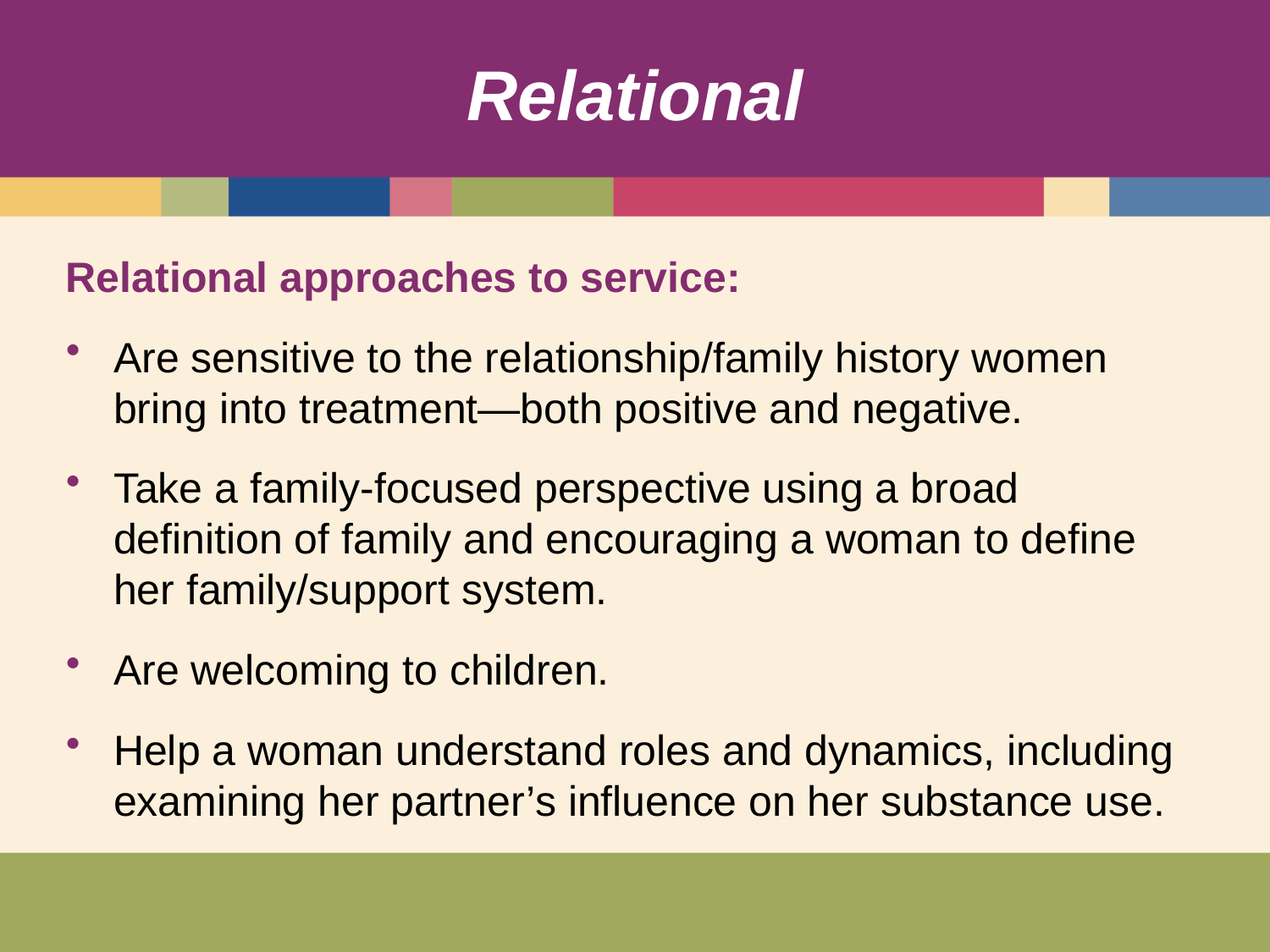

# Relational
Relational approaches to service:
Are sensitive to the relationship/family history women
bring into treatment—both positive and negative.
Take a family-focused perspective using a broad
definition of family and encouraging a woman to define
her family/support system.
Are welcoming to children.
Help a woman understand roles and dynamics, including examining her partner’s influence on her substance use.